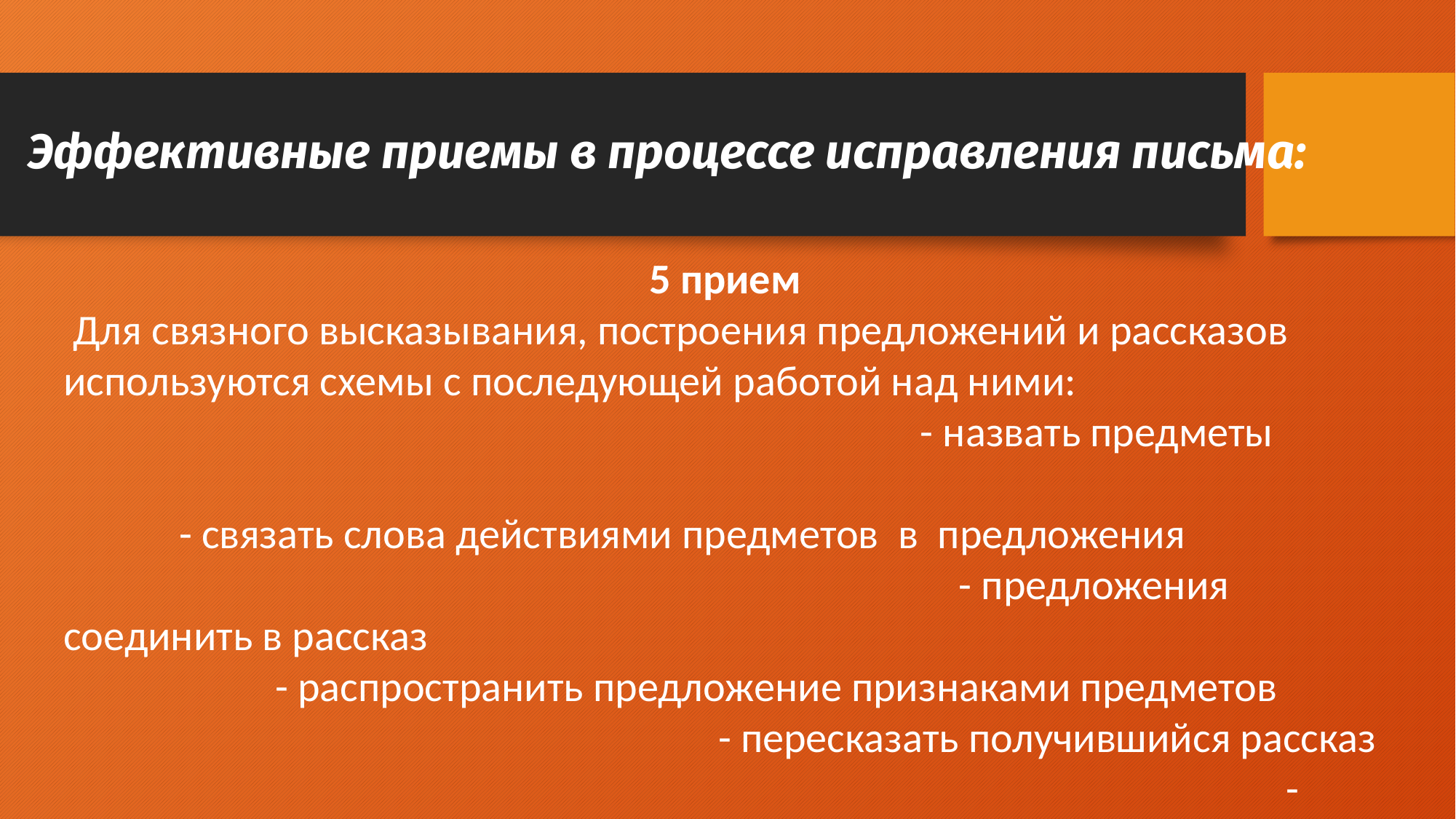

# Эффективные приемы в процессе исправления письма:
5 прием
 Для связного высказывания, построения предложений и рассказов используются схемы с последующей работой над ними:                                                                                                                          - назвать предметы                                                                                                                                                                  - связать слова действиями предметов  в  предложения                                                                                                                  - предложения соединить в рассказ                                                                                                                          - распространить предложение признаками предметов                                                                                - пересказать получившийся рассказ                                                                                                                                - записать рассказ  графически на время или простой записью.